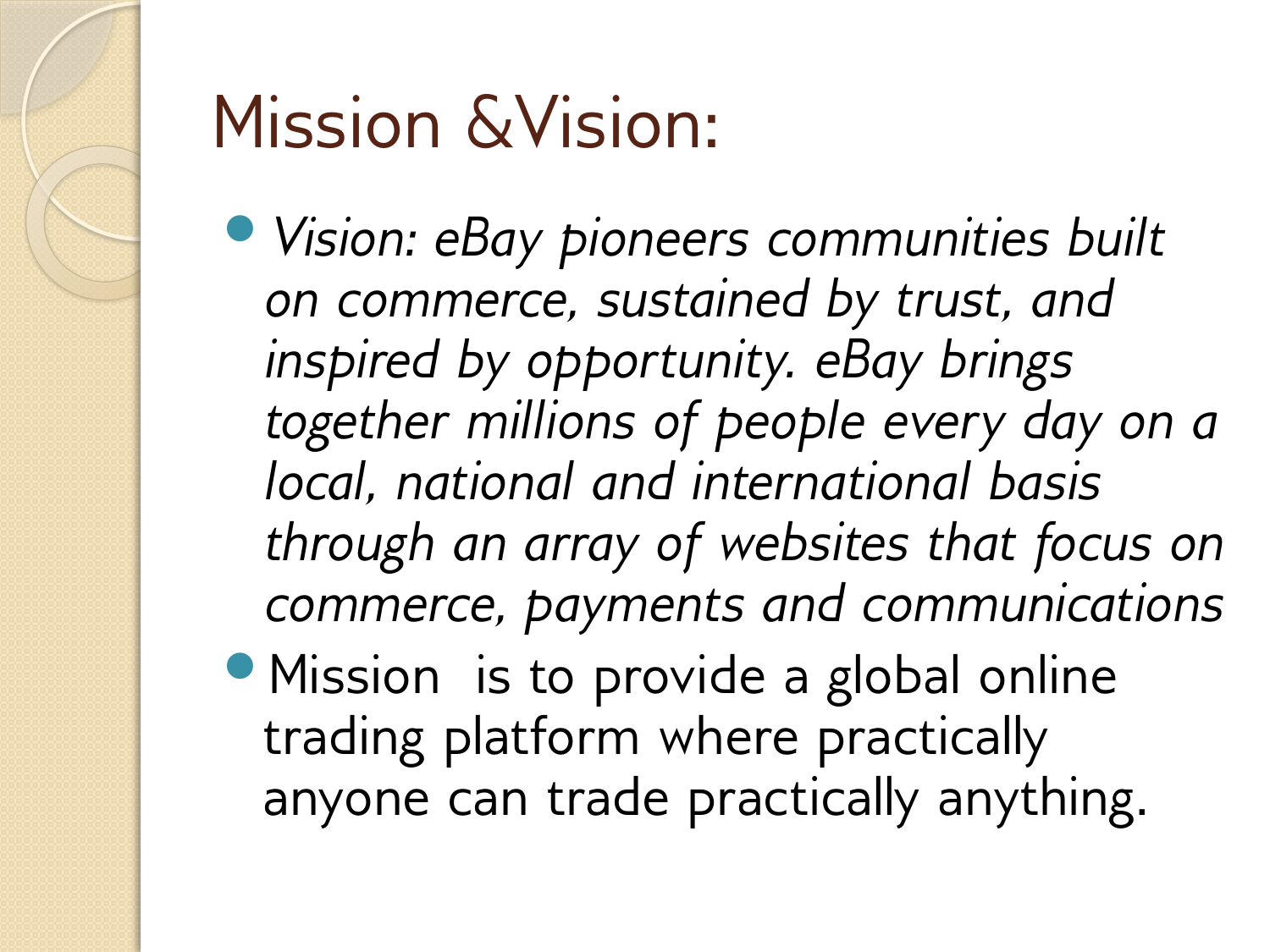

# Mission &Vision:
Vision: eBay pioneers communities built on commerce, sustained by trust, and inspired by opportunity. eBay brings together millions of people every day on a local, national and international basis through an array of websites that focus on commerce, payments and communications
Mission  is to provide a global online trading platform where practically anyone can trade practically anything.